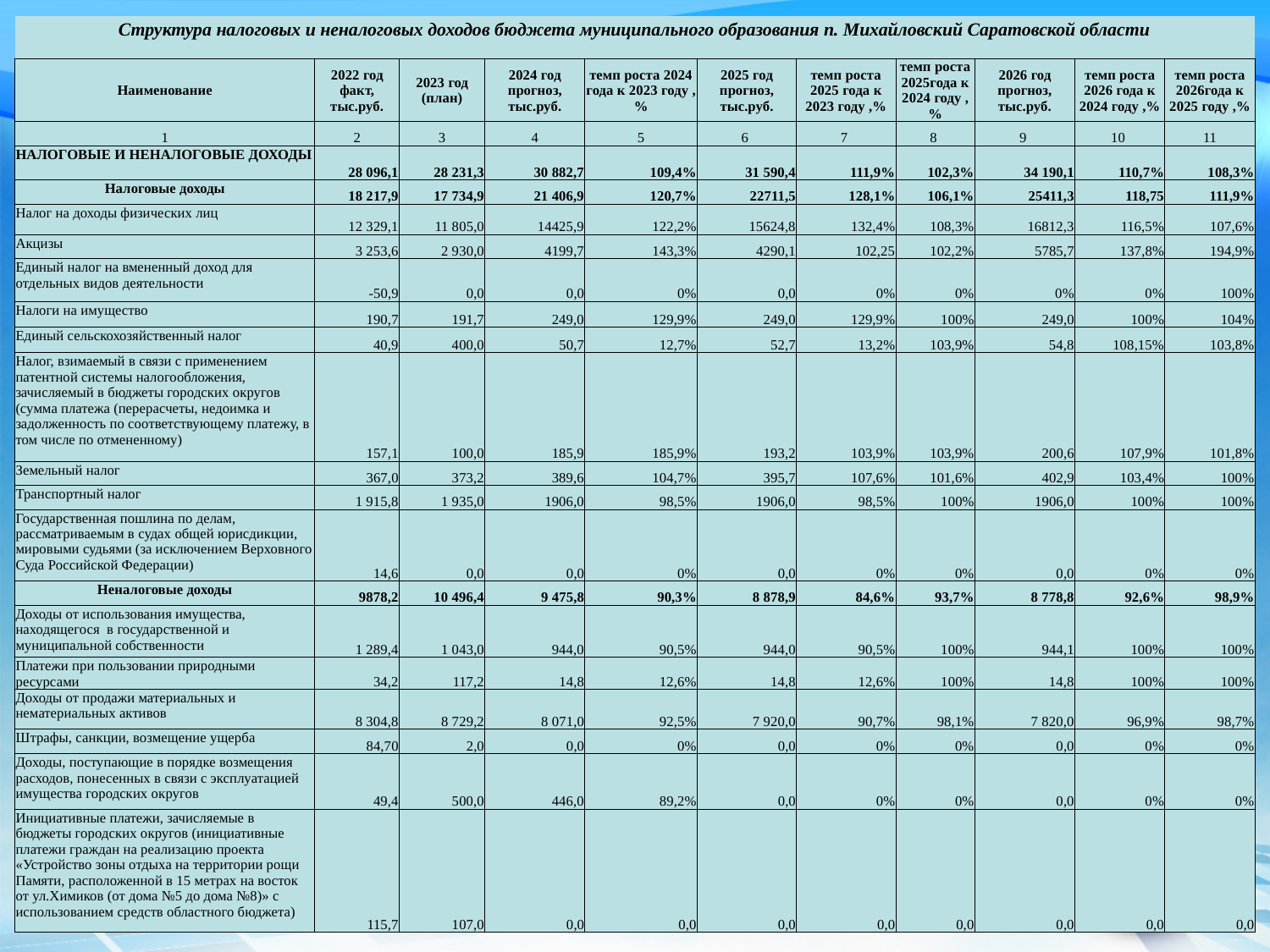

| Структура налоговых и неналоговых доходов бюджета муниципального образования п. Михайловский Саратовской области |  |  |  |  |  |  |  |  |  |  |
| --- | --- | --- | --- | --- | --- | --- | --- | --- | --- | --- |
|  |  |  |  |  |  |  |  |  |  |  |
| Наименование | 2022 год факт, тыс.руб. | 2023 год (план) | 2024 год прогноз, тыс.руб. | темп роста 2024 года к 2023 году ,% | 2025 год прогноз, тыс.руб. | темп роста 2025 года к 2023 году ,% | темп роста 2025года к 2024 году ,% | 2026 год прогноз, тыс.руб. | темп роста 2026 года к 2024 году ,% | темп роста 2026года к 2025 году ,% |
| 1 | 2 | 3 | 4 | 5 | 6 | 7 | 8 | 9 | 10 | 11 |
| НАЛОГОВЫЕ И НЕНАЛОГОВЫЕ ДОХОДЫ | 28 096,1 | 28 231,3 | 30 882,7 | 109,4% | 31 590,4 | 111,9% | 102,3% | 34 190,1 | 110,7% | 108,3% |
| Налоговые доходы | 18 217,9 | 17 734,9 | 21 406,9 | 120,7% | 22711,5 | 128,1% | 106,1% | 25411,3 | 118,75 | 111,9% |
| Налог на доходы физических лиц | 12 329,1 | 11 805,0 | 14425,9 | 122,2% | 15624,8 | 132,4% | 108,3% | 16812,3 | 116,5% | 107,6% |
| Акцизы | 3 253,6 | 2 930,0 | 4199,7 | 143,3% | 4290,1 | 102,25 | 102,2% | 5785,7 | 137,8% | 194,9% |
| Единый налог на вмененный доход для отдельных видов деятельности | -50,9 | 0,0 | 0,0 | 0% | 0,0 | 0% | 0% | 0% | 0% | 100% |
| Налоги на имущество | 190,7 | 191,7 | 249,0 | 129,9% | 249,0 | 129,9% | 100% | 249,0 | 100% | 104% |
| Единый сельскохозяйственный налог | 40,9 | 400,0 | 50,7 | 12,7% | 52,7 | 13,2% | 103,9% | 54,8 | 108,15% | 103,8% |
| Налог, взимаемый в связи с применением патентной системы налогообложения, зачисляемый в бюджеты городских округов (сумма платежа (перерасчеты, недоимка и задолженность по соответствующему платежу, в том числе по отмененному) | 157,1 | 100,0 | 185,9 | 185,9% | 193,2 | 103,9% | 103,9% | 200,6 | 107,9% | 101,8% |
| Земельный налог | 367,0 | 373,2 | 389,6 | 104,7% | 395,7 | 107,6% | 101,6% | 402,9 | 103,4% | 100% |
| Транспортный налог | 1 915,8 | 1 935,0 | 1906,0 | 98,5% | 1906,0 | 98,5% | 100% | 1906,0 | 100% | 100% |
| Государственная пошлина по делам, рассматриваемым в судах общей юрисдикции, мировыми судьями (за исключением Верховного Суда Российской Федерации) | 14,6 | 0,0 | 0,0 | 0% | 0,0 | 0% | 0% | 0,0 | 0% | 0% |
| Неналоговые доходы | 9878,2 | 10 496,4 | 9 475,8 | 90,3% | 8 878,9 | 84,6% | 93,7% | 8 778,8 | 92,6% | 98,9% |
| Доходы от использования имущества, находящегося в государственной и муниципальной собственности | 1 289,4 | 1 043,0 | 944,0 | 90,5% | 944,0 | 90,5% | 100% | 944,1 | 100% | 100% |
| Платежи при пользовании природными ресурсами | 34,2 | 117,2 | 14,8 | 12,6% | 14,8 | 12,6% | 100% | 14,8 | 100% | 100% |
| Доходы от продажи материальных и нематериальных активов | 8 304,8 | 8 729,2 | 8 071,0 | 92,5% | 7 920,0 | 90,7% | 98,1% | 7 820,0 | 96,9% | 98,7% |
| Штрафы, санкции, возмещение ущерба | 84,70 | 2,0 | 0,0 | 0% | 0,0 | 0% | 0% | 0,0 | 0% | 0% |
| Доходы, поступающие в порядке возмещения расходов, понесенных в связи с эксплуатацией имущества городских округов | 49,4 | 500,0 | 446,0 | 89,2% | 0,0 | 0% | 0% | 0,0 | 0% | 0% |
| Инициативные платежи, зачисляемые в бюджеты городских округов (инициативные платежи граждан на реализацию проекта «Устройство зоны отдыха на территории рощи Памяти, расположенной в 15 метрах на восток от ул.Химиков (от дома №5 до дома №8)» с использованием средств областного бюджета) | 115,7 | 107,0 | 0,0 | 0,0 | 0,0 | 0,0 | 0,0 | 0,0 | 0,0 | 0,0 |